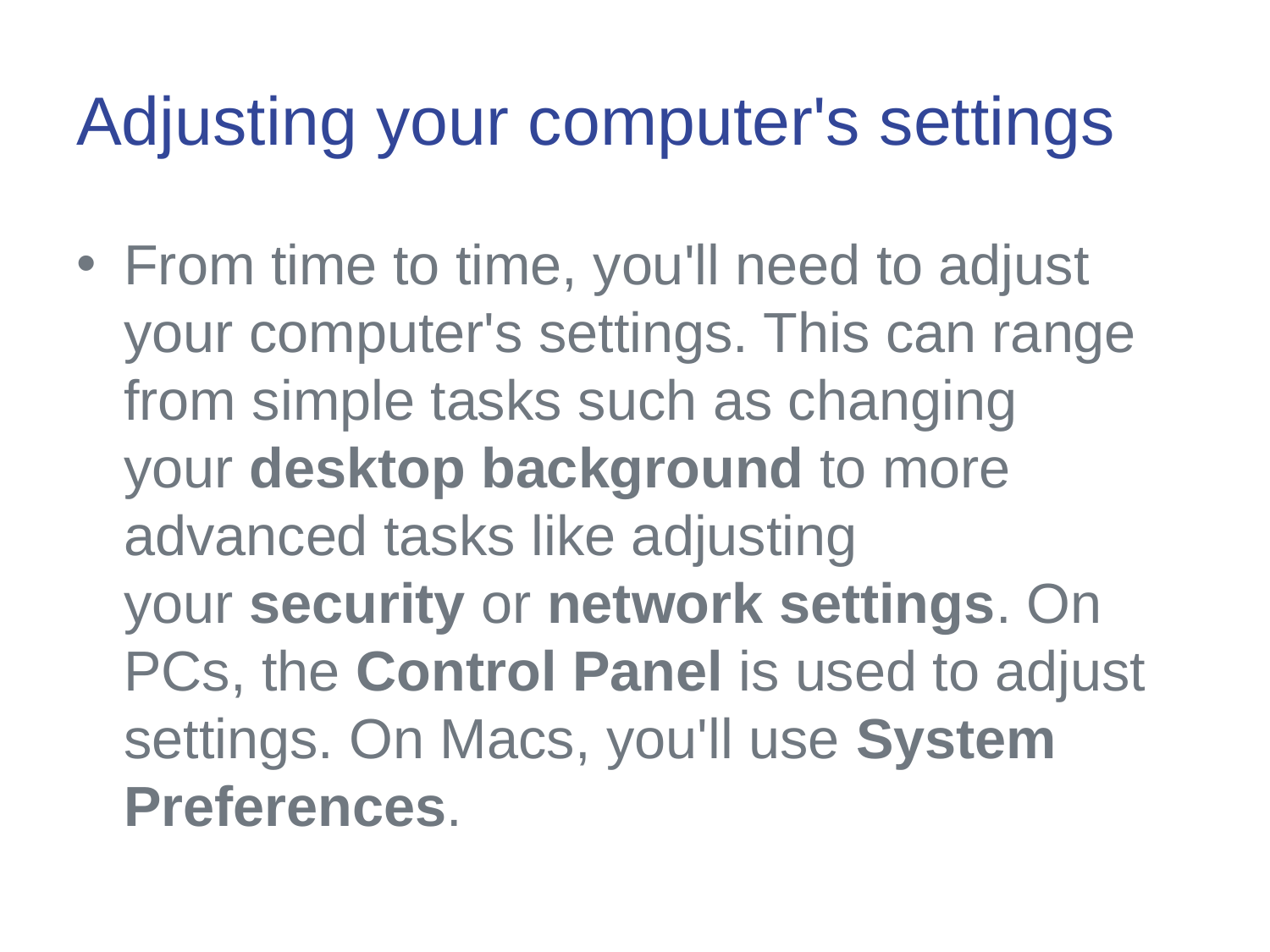

# Adjusting your computer's settings
From time to time, you'll need to adjust your computer's settings. This can range from simple tasks such as changing your desktop background to more advanced tasks like adjusting your security or network settings. On PCs, the Control Panel is used to adjust settings. On Macs, you'll use System Preferences.